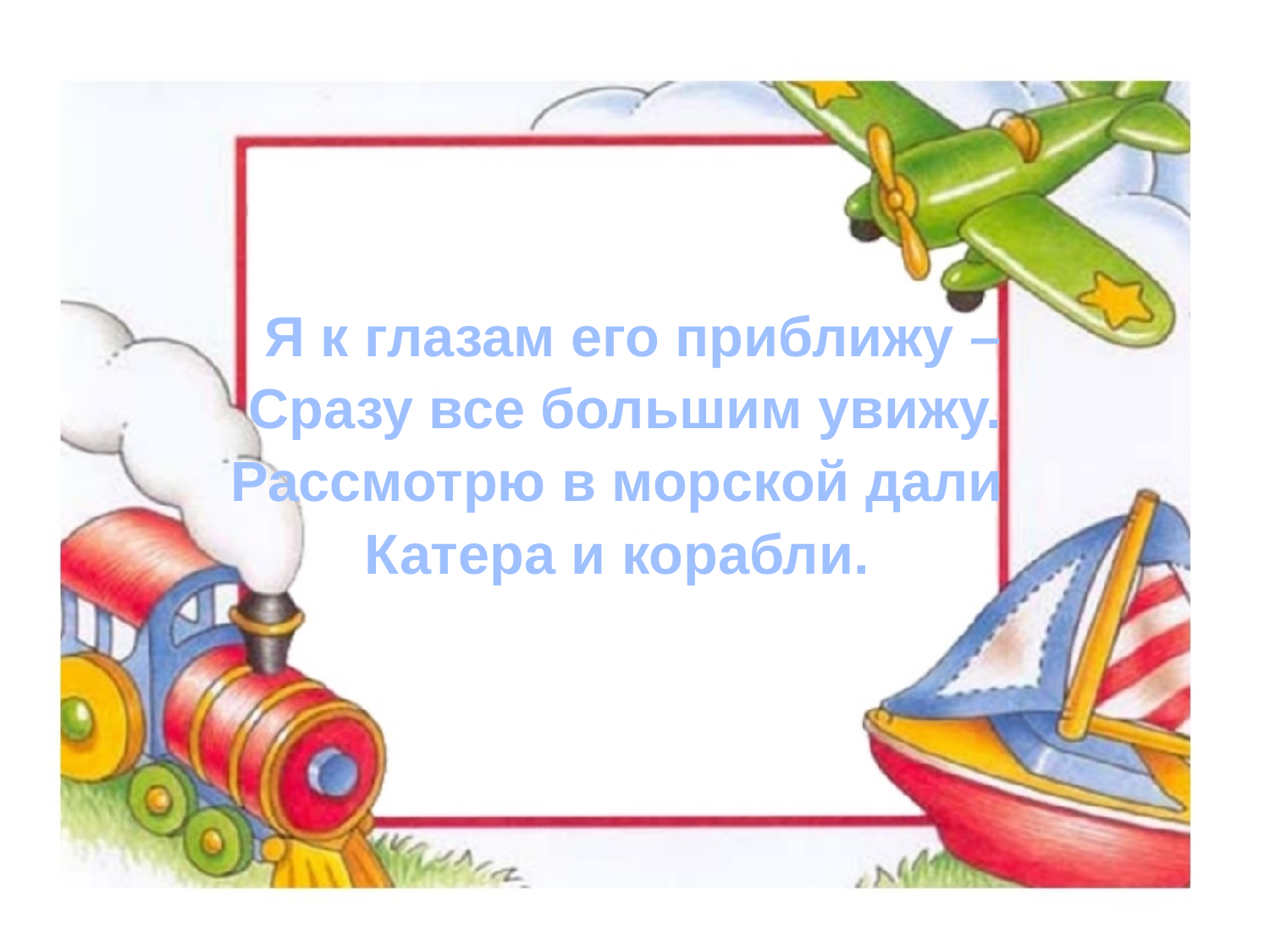

# Я к глазам его приближу –  Сразу все большим увижу. Рассмотрю в морской дали  Катера и корабли.